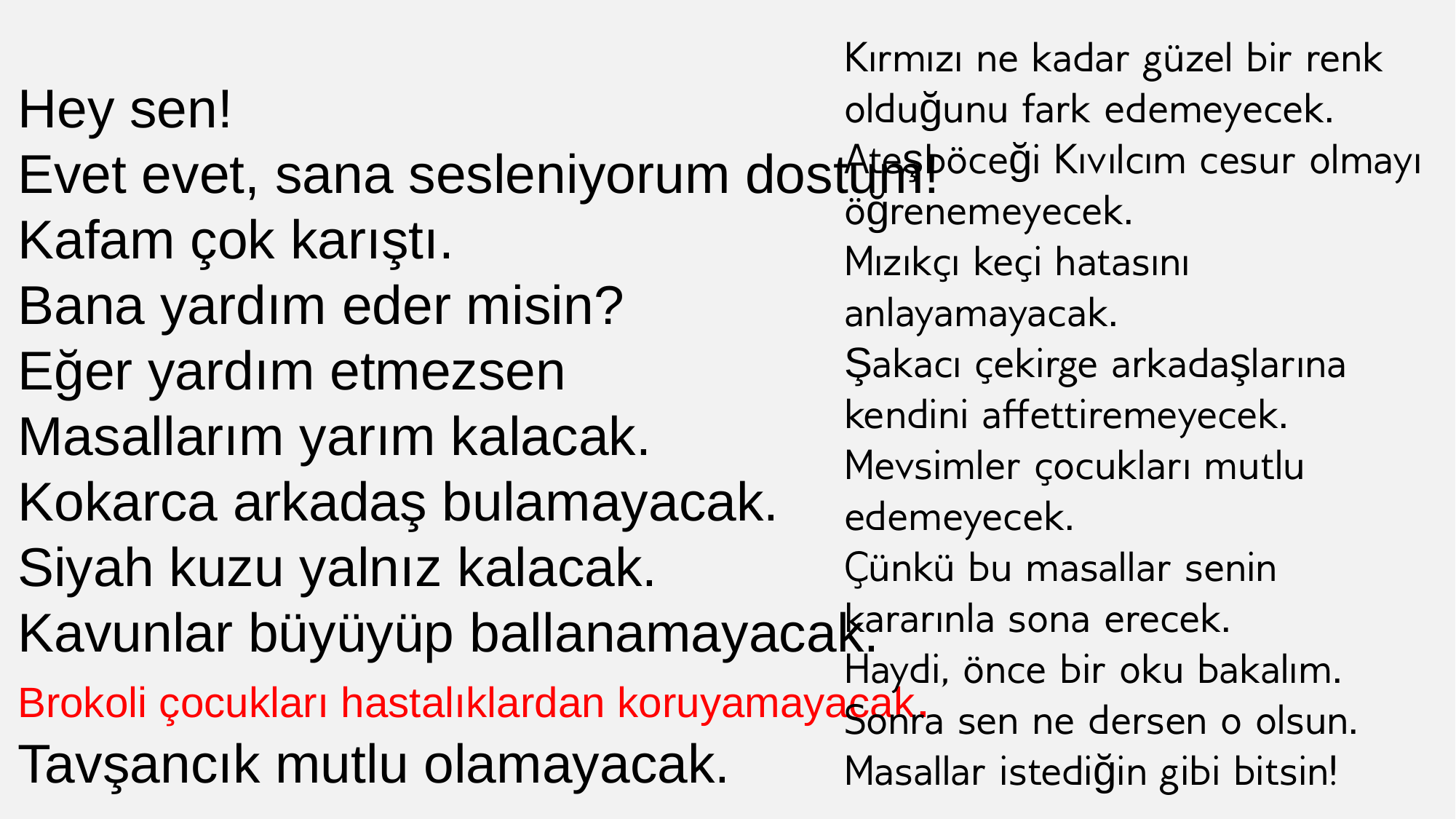

Kırmızı ne kadar güzel bir renk olduğunu fark edemeyecek.
Ateşböceği Kıvılcım cesur olmayı öğrenemeyecek.
Mızıkçı keçi hatasını anlayamayacak.
Şakacı çekirge arkadaşlarına kendini affettiremeyecek.
Mevsimler çocukları mutlu edemeyecek.
Çünkü bu masallar senin kararınla sona erecek.
Haydi, önce bir oku bakalım.
Sonra sen ne dersen o olsun.
Masallar istediğin gibi bitsin!
Hey sen!
Evet evet, sana sesleniyorum dostum!
Kafam çok karıştı.
Bana yardım eder misin?
Eğer yardım etmezsen
Masallarım yarım kalacak.
Kokarca arkadaş bulamayacak.
Siyah kuzu yalnız kalacak.
Kavunlar büyüyüp ballanamayacak.
Brokoli çocukları hastalıklardan koruyamayacak.
Tavşancık mutlu olamayacak.